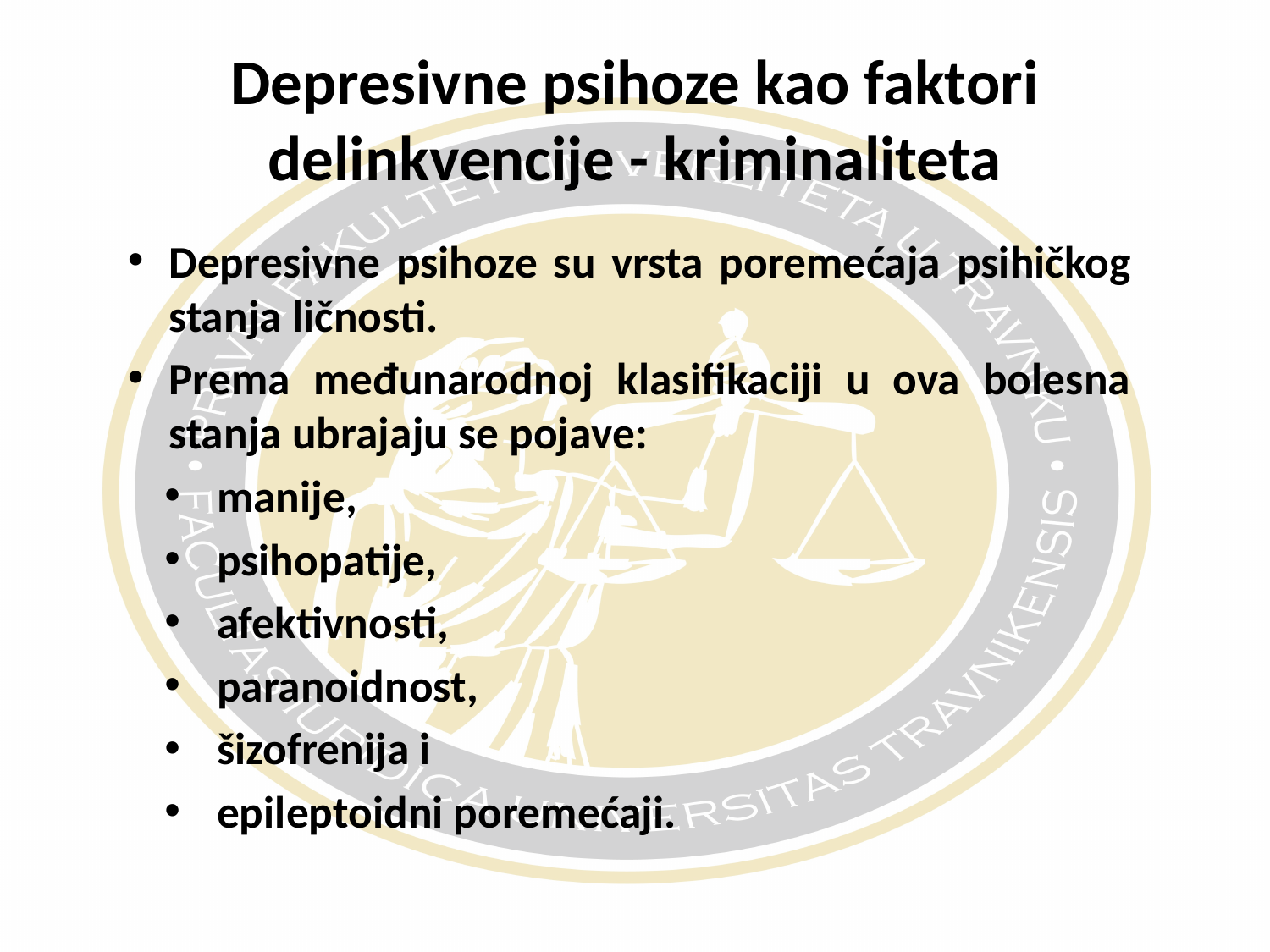

# Depresivne psihoze kao faktori delinkvencije - kriminaliteta
Depresivne psihoze su vrsta poremećaja psihičkog stanja ličnosti.
Prema međunarodnoj klasifikaciji u ova bolesna stanja ubrajaju se pojave:
manije,
psihopatije,
afektivnosti,
paranoidnost,
šizofrenija i
epileptoidni poremećaji.